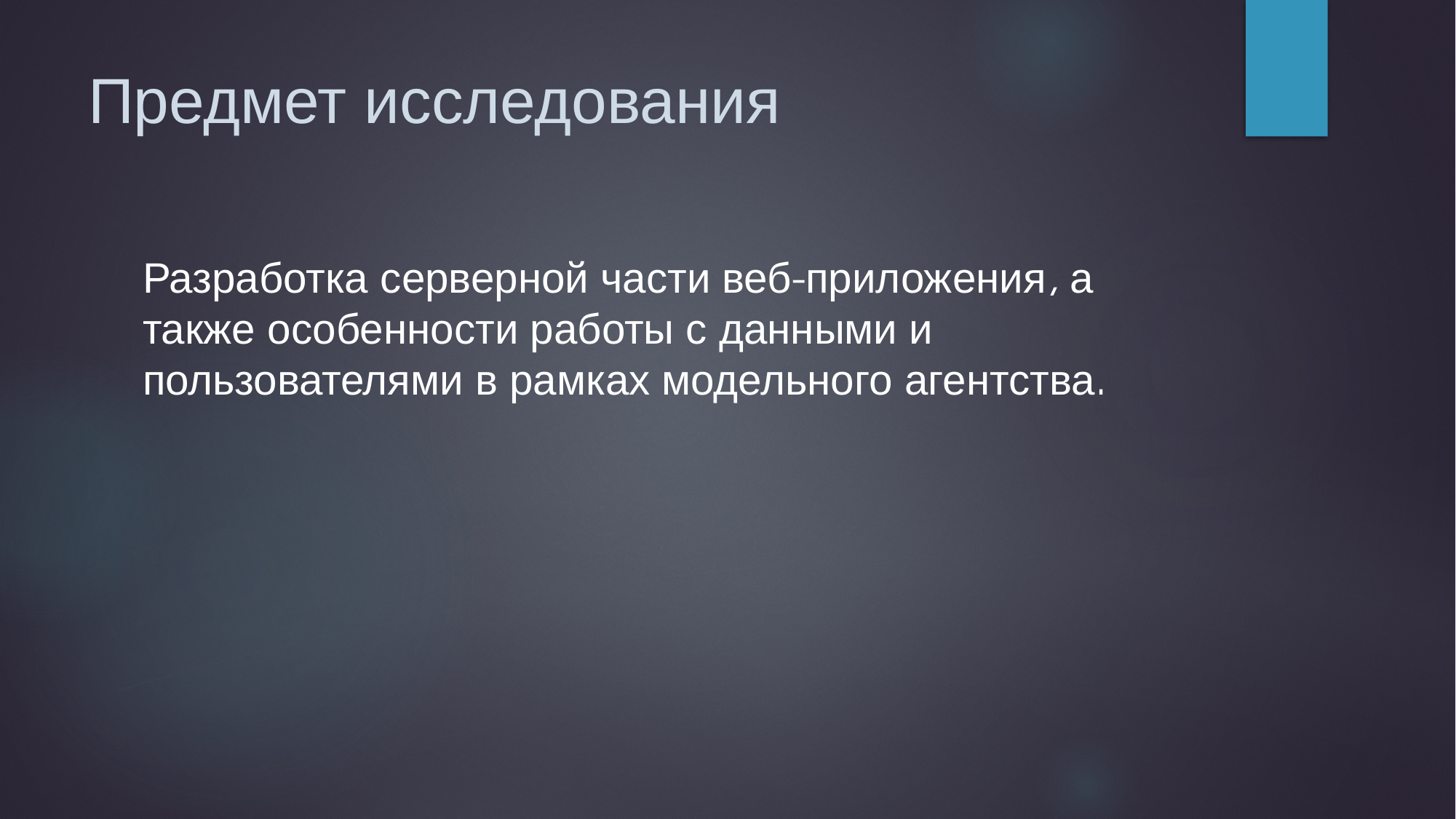

# Предмет исследования
Разработка серверной части веб-приложения, а также особенности работы с данными и пользователями в рамках модельного агентства.